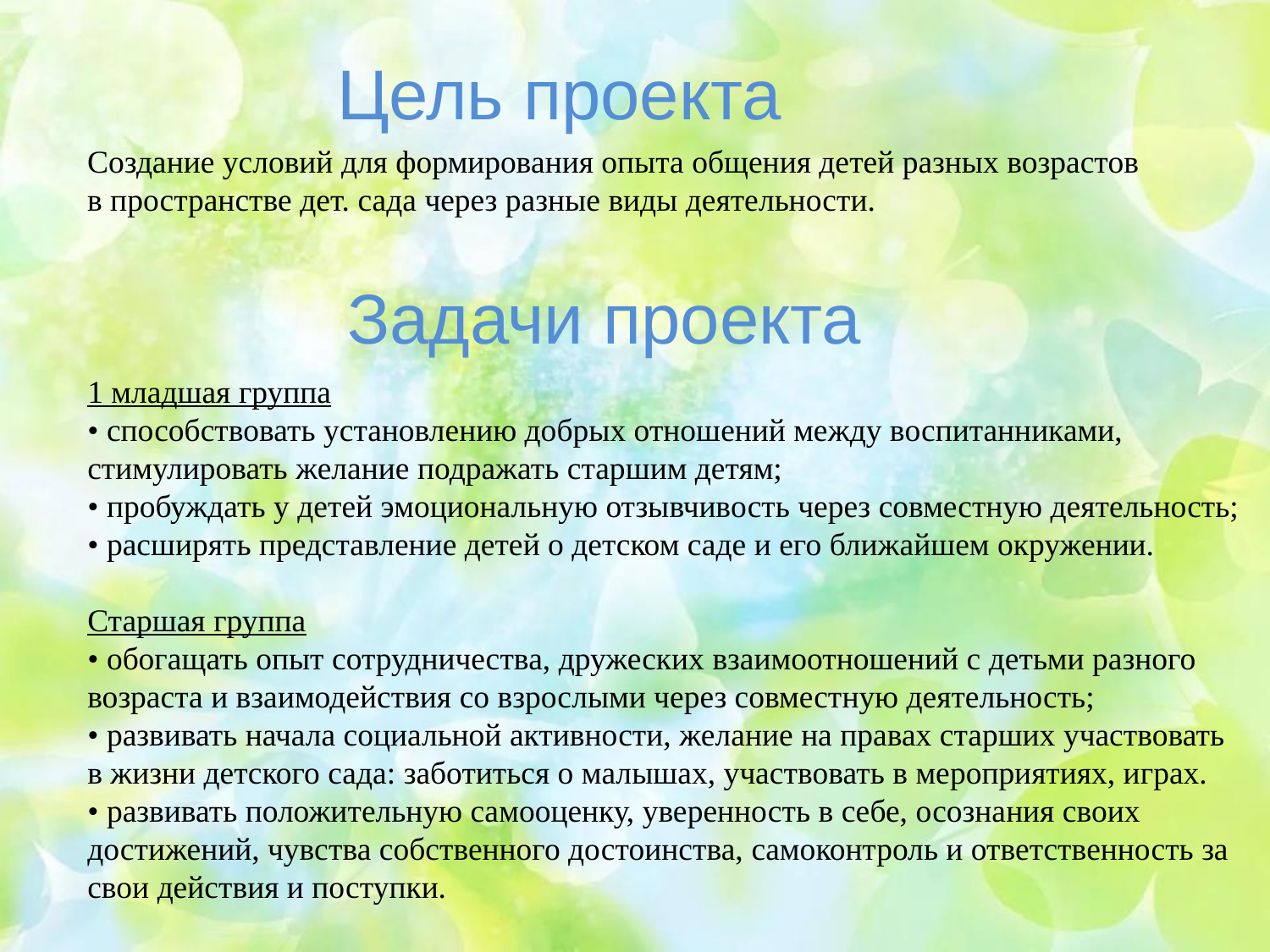

Цель проекта
Создание условий для формирования опыта общения детей разных возрастов в пространстве дет. сада через разные виды деятельности.
Задачи проекта
1 младшая группа
• способствовать установлению добрых отношений между воспитанниками, стимулировать желание подражать старшим детям;
• пробуждать у детей эмоциональную отзывчивость через совместную деятельность;
• расширять представление детей о детском саде и его ближайшем окружении.

Старшая группа
• обогащать опыт сотрудничества, дружеских взаимоотношений с детьми разного возраста и взаимодействия со взрослыми через совместную деятельность;
• развивать начала социальной активности, желание на правах старших участвовать в жизни детского сада: заботиться о малышах, участвовать в мероприятиях, играх.
• развивать положительную самооценку, уверенность в себе, осознания своих достижений, чувства собственного достоинства, самоконтроль и ответственность за свои действия и поступки.